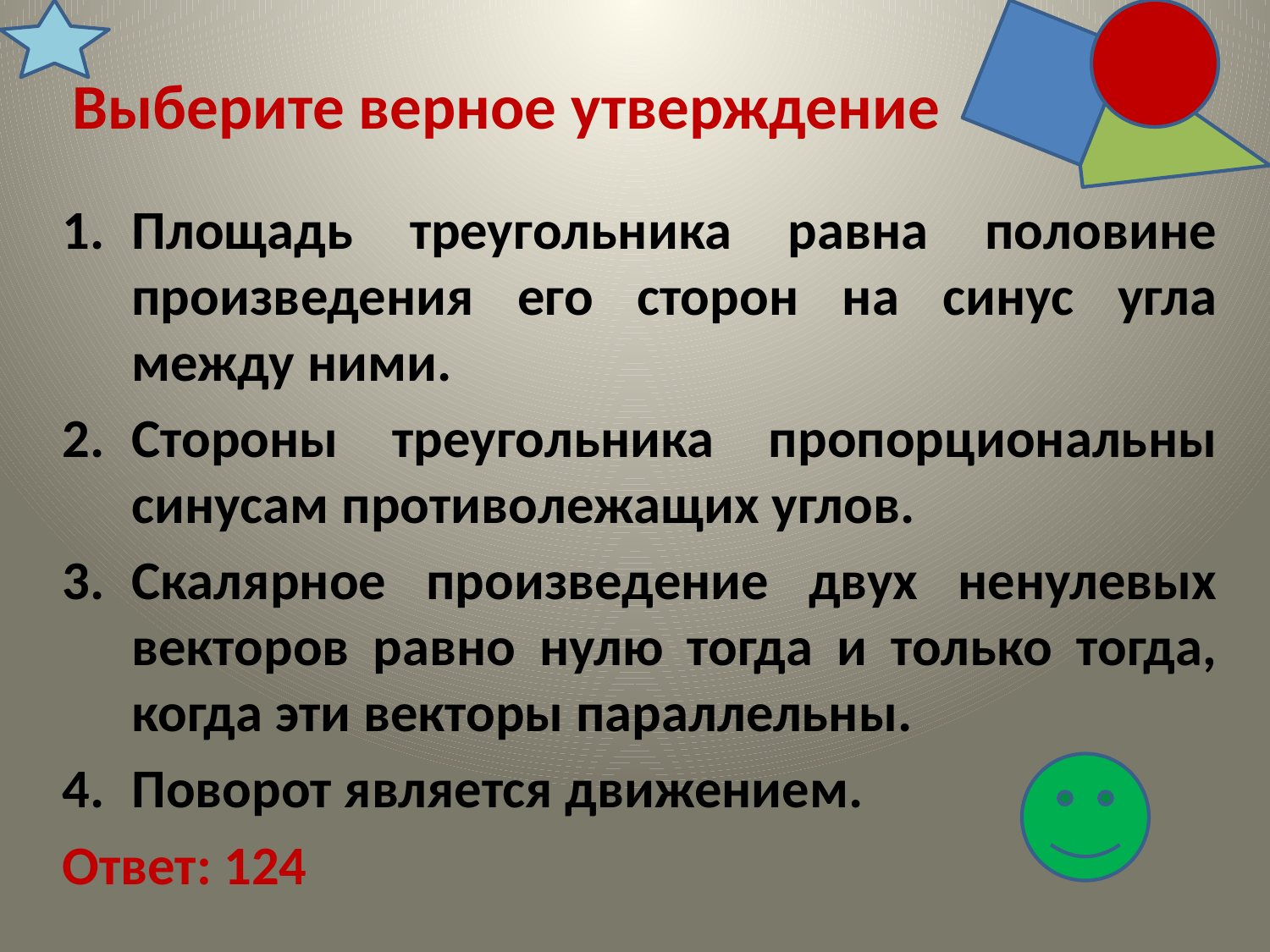

# Выберите верное утверждение
Площадь треугольника равна половине произведения его сторон на синус угла между ними.
Стороны треугольника пропорциональны синусам противолежащих углов.
Скалярное произведение двух ненулевых векторов равно нулю тогда и только тогда, когда эти векторы параллельны.
Поворот является движением.
Ответ: 124